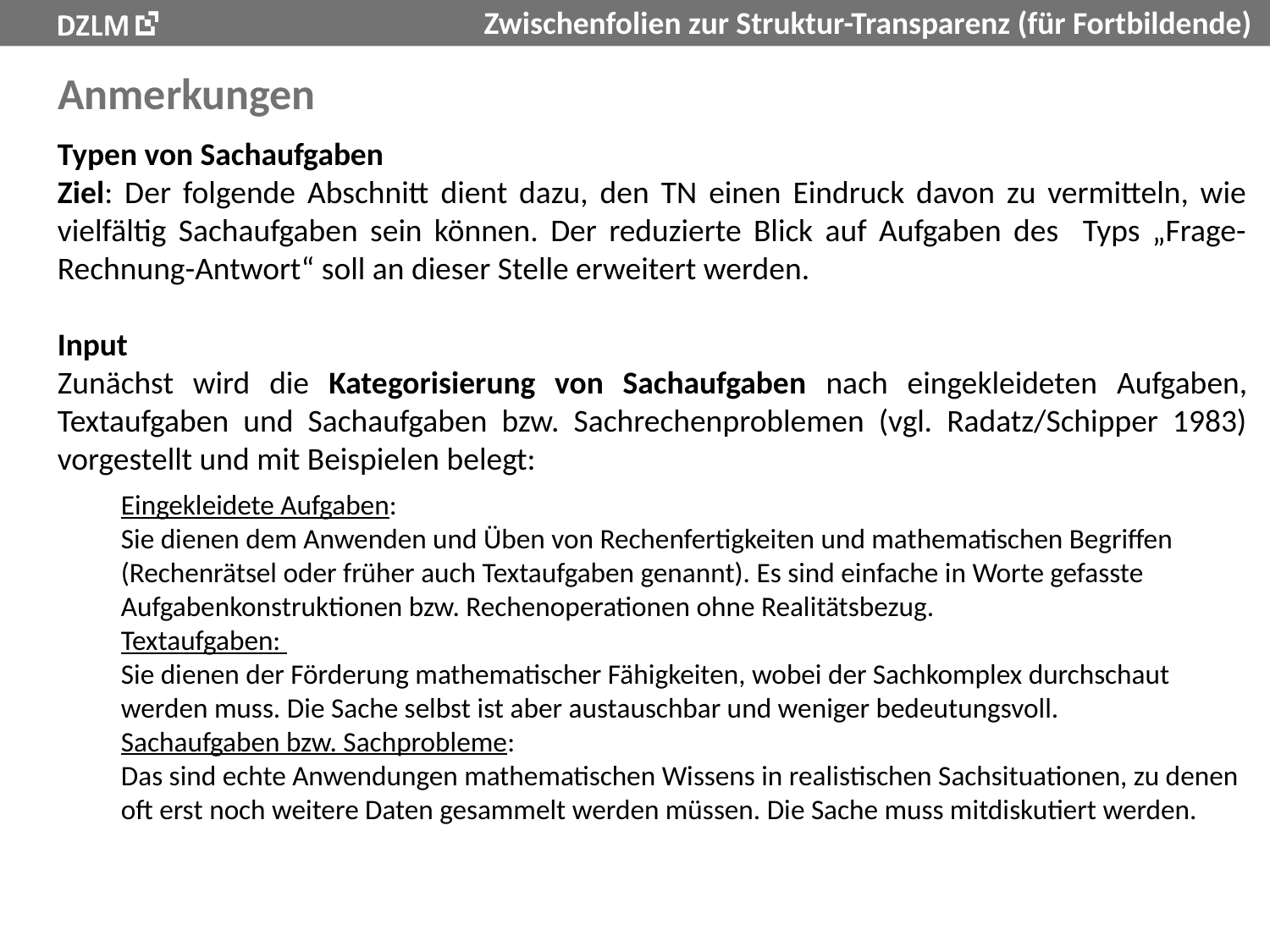

# Anmerkungen
Typen von Sachaufgaben
Ziel: Der folgende Abschnitt dient dazu, den TN einen Eindruck davon zu vermitteln, wie vielfältig Sachaufgaben sein können. Der reduzierte Blick auf Aufgaben des  Typs „Frage-Rechnung-Antwort“ soll an dieser Stelle erweitert werden.

Input
Zunächst wird die Kategorisierung von Sachaufgaben nach eingekleideten Aufgaben, Textaufgaben und Sachaufgaben bzw. Sachrechenproblemen (vgl. Radatz/Schipper 1983) vorgestellt und mit Beispielen belegt:
Eingekleidete Aufgaben:
Sie dienen dem Anwenden und Üben von Rechenfertigkeiten und mathematischen Begriffen (Rechenrätsel oder früher auch Textaufgaben genannt). Es sind einfache in Worte gefasste Aufgabenkonstruktionen bzw. Rechenoperationen ohne Realitätsbezug.
Textaufgaben:
Sie dienen der Förderung mathematischer Fähigkeiten, wobei der Sachkomplex durchschaut werden muss. Die Sache selbst ist aber austauschbar und weniger bedeutungsvoll.
Sachaufgaben bzw. Sachprobleme:
Das sind echte Anwendungen mathematischen Wissens in realistischen Sachsituationen, zu denen oft erst noch weitere Daten gesammelt werden müssen. Die Sache muss mitdiskutiert werden.